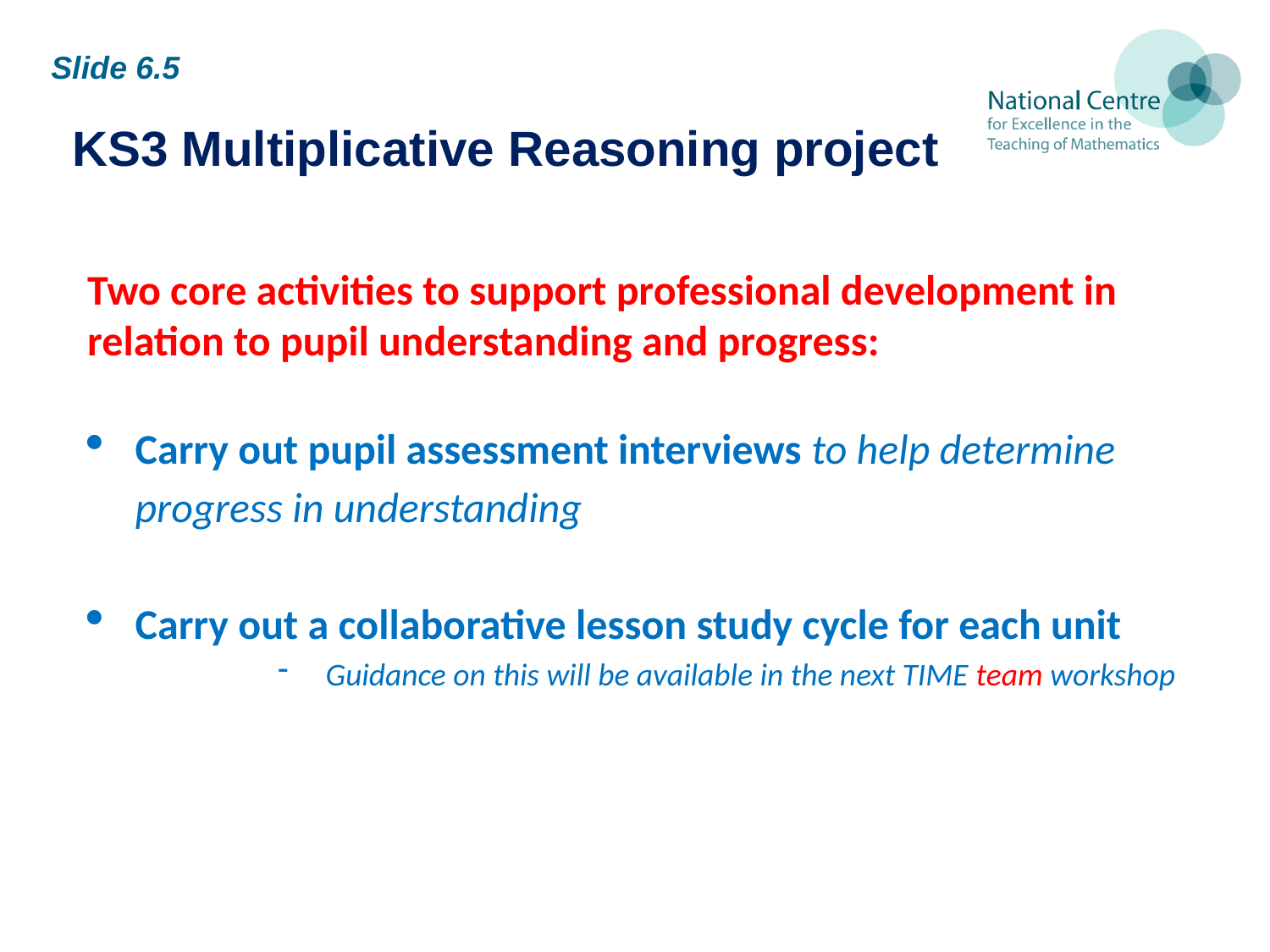

Slide 6.5
KS3 Multiplicative Reasoning project
Two core activities to support professional development in relation to pupil understanding and progress:

Carry out pupil assessment interviews to help determine progress in understanding

Carry out a collaborative lesson study cycle for each unit
Guidance on this will be available in the next TIME team workshop